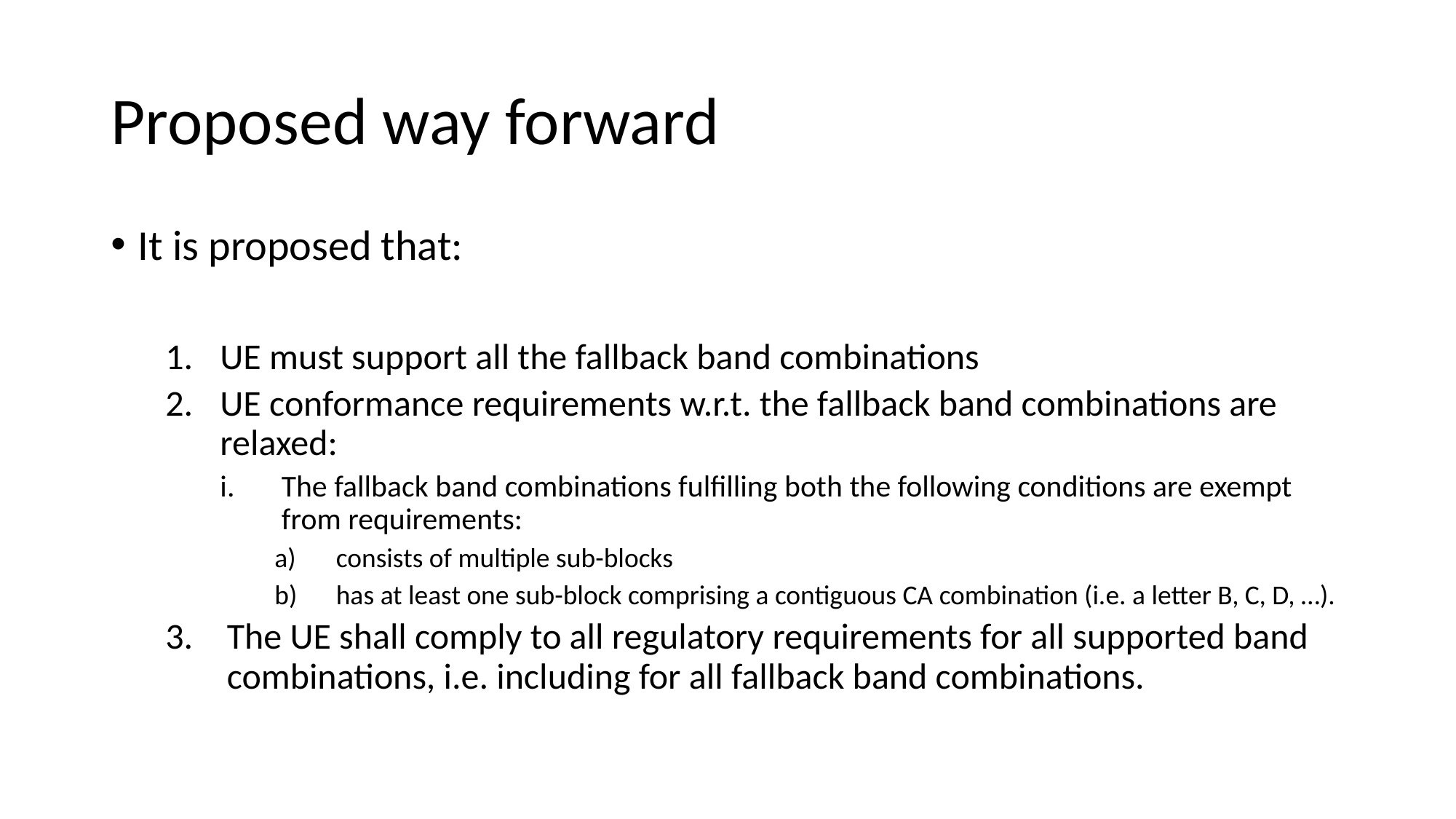

# Proposed way forward
It is proposed that:

UE must support all the fallback band combinations
UE conformance requirements w.r.t. the fallback band combinations are relaxed:
The fallback band combinations fulfilling both the following conditions are exempt from requirements:
consists of multiple sub-blocks
has at least one sub-block comprising a contiguous CA combination (i.e. a letter B, C, D, …).
The UE shall comply to all regulatory requirements for all supported band combinations, i.e. including for all fallback band combinations.